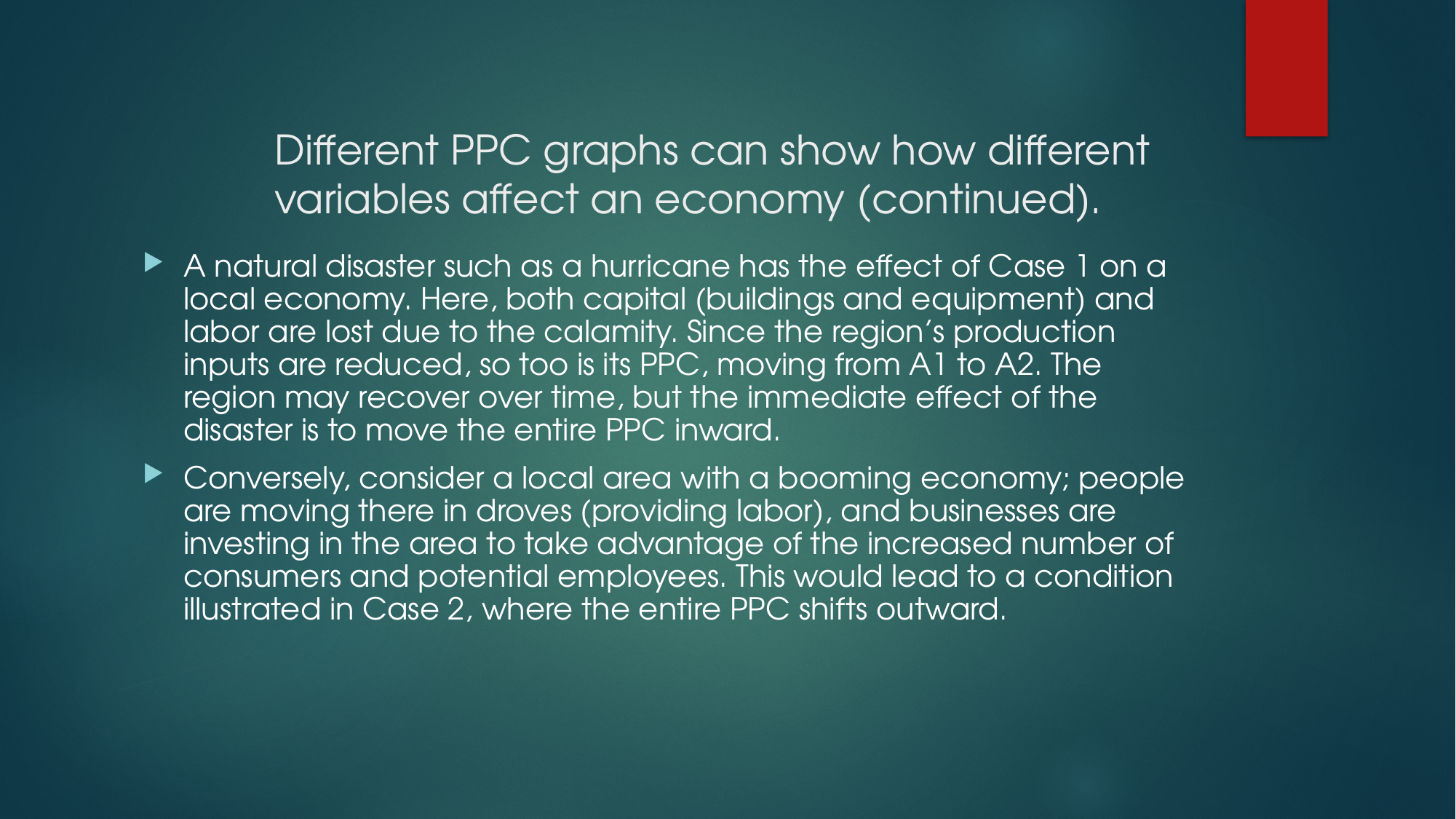

# Different PPC graphs can show how different variables affect an economy (continued).
A natural disaster such as a hurricane has the effect of Case 1 on a local economy. Here, both capital (buildings and equipment) and labor are lost due to the calamity. Since the region’s production inputs are reduced, so too is its PPC, moving from A1 to A2. The region may recover over time, but the immediate effect of the disaster is to move the entire PPC inward.
Conversely, consider a local area with a booming economy; people are moving there in droves (providing labor), and businesses are investing in the area to take advantage of the increased number of consumers and potential employees. This would lead to a condition illustrated in Case 2, where the entire PPC shifts outward.